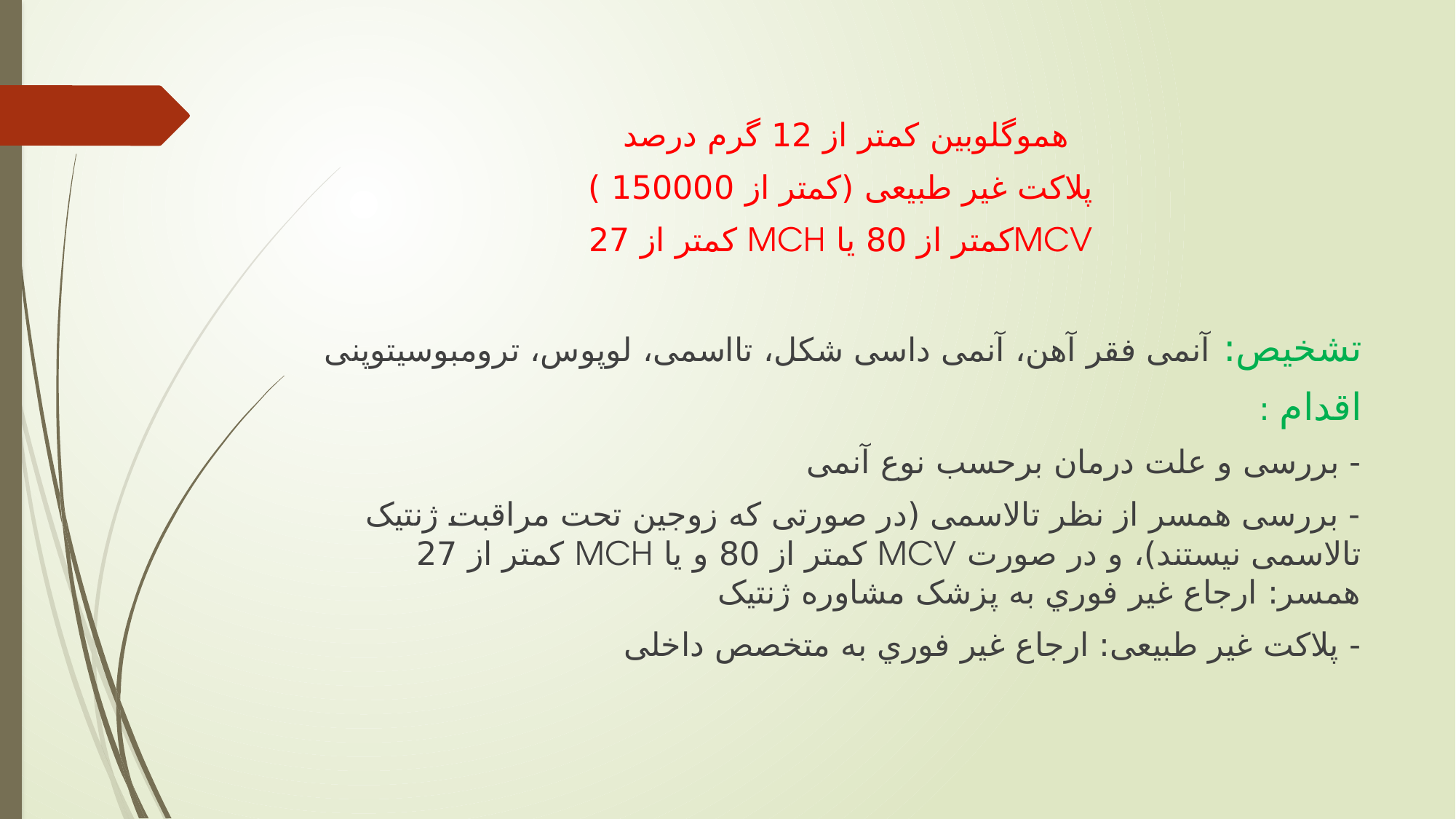

هموگلوبین كمتر از 12 گرم درصد
پلاكت غیر طبیعی (كمتر از 150000 )
MCVكمتر از 80 يا MCH كمتر از 27

تشخیص: آنمی فقر آهن، آنمی داسی شكل، تااسمی، لوپوس، ترومبوسیتوپنی
اقدام :
- بررسی و علت درمان برحسب نوع آنمی
- بررسی همسر از نظر تالاسمی (در صورتی كه زوجین تحت مراقبت ژنتیک تالاسمی نیستند)، و در صورت MCV كمتر از 80 و يا MCH كمتر از 27 همسر: ارجاع غیر فوري به پزشک مشاوره ژنتیک
- پلاكت غیر طبیعی: ارجاع غیر فوري به متخصص داخلی